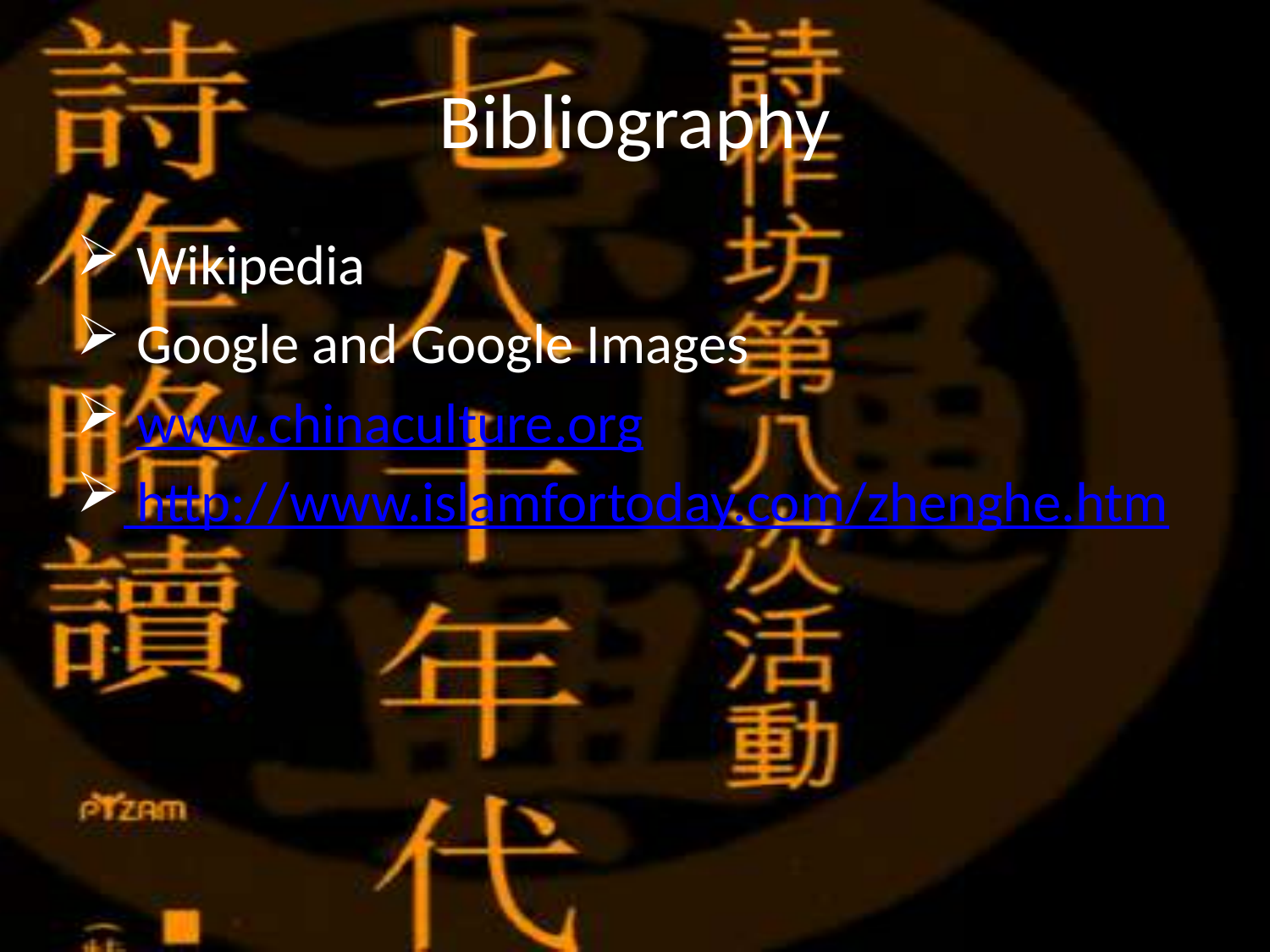

# Bibliography
 Wikipedia
 Google and Google Images
 www.chinaculture.org
 http://www.islamfortoday.com/zhenghe.htm